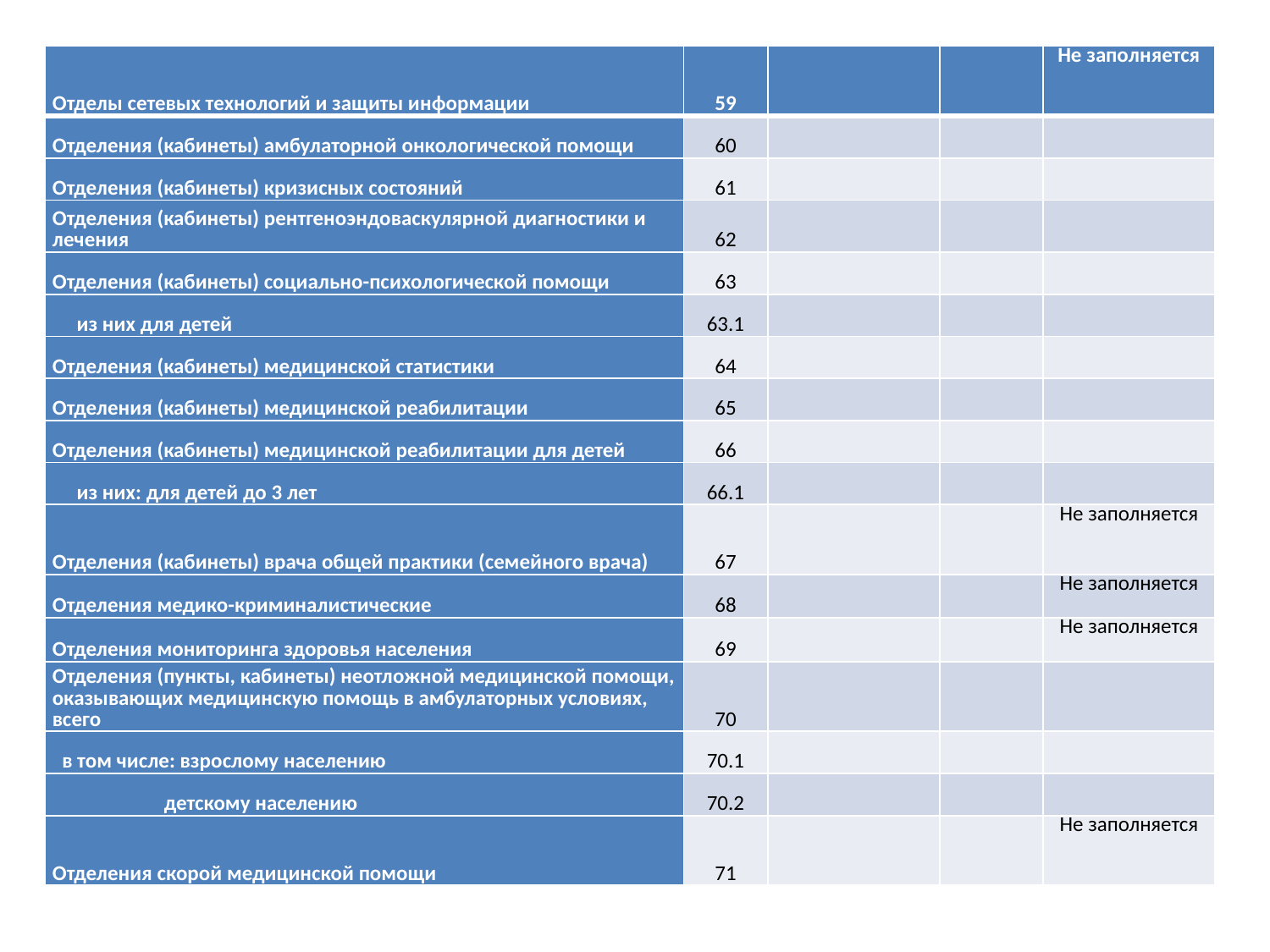

| Отделы сетевых технологий и защиты информации | 59 |  |  | Не заполняется |
| --- | --- | --- | --- | --- |
| Отделения (кабинеты) амбулаторной онкологической помощи | 60 |  |  |  |
| Отделения (кабинеты) кризисных состояний | 61 |  |  |  |
| Отделения (кабинеты) рентгеноэндоваскулярной диагностики и лечения | 62 |  |  |  |
| Отделения (кабинеты) социально-психологической помощи | 63 |  |  |  |
| из них для детей | 63.1 |  |  |  |
| Отделения (кабинеты) медицинской статистики | 64 |  |  |  |
| Отделения (кабинеты) медицинской реабилитации | 65 |  |  |  |
| Отделения (кабинеты) медицинской реабилитации для детей | 66 |  |  |  |
| из них: для детей до 3 лет | 66.1 |  |  |  |
| Отделения (кабинеты) врача общей практики (семейного врача) | 67 |  |  | Не заполняется |
| Отделения медико-криминалистические | 68 |  |  | Не заполняется |
| Отделения мониторинга здоровья населения | 69 |  |  | Не заполняется |
| Отделения (пункты, кабинеты) неотложной медицинской помощи, оказывающих медицинскую помощь в амбулаторных условиях, всего | 70 |  |  |  |
| в том числе: взрослому населению | 70.1 |  |  |  |
| детскому населению | 70.2 |  |  |  |
| Отделения скорой медицинской помощи | 71 |  |  | Не заполняется |